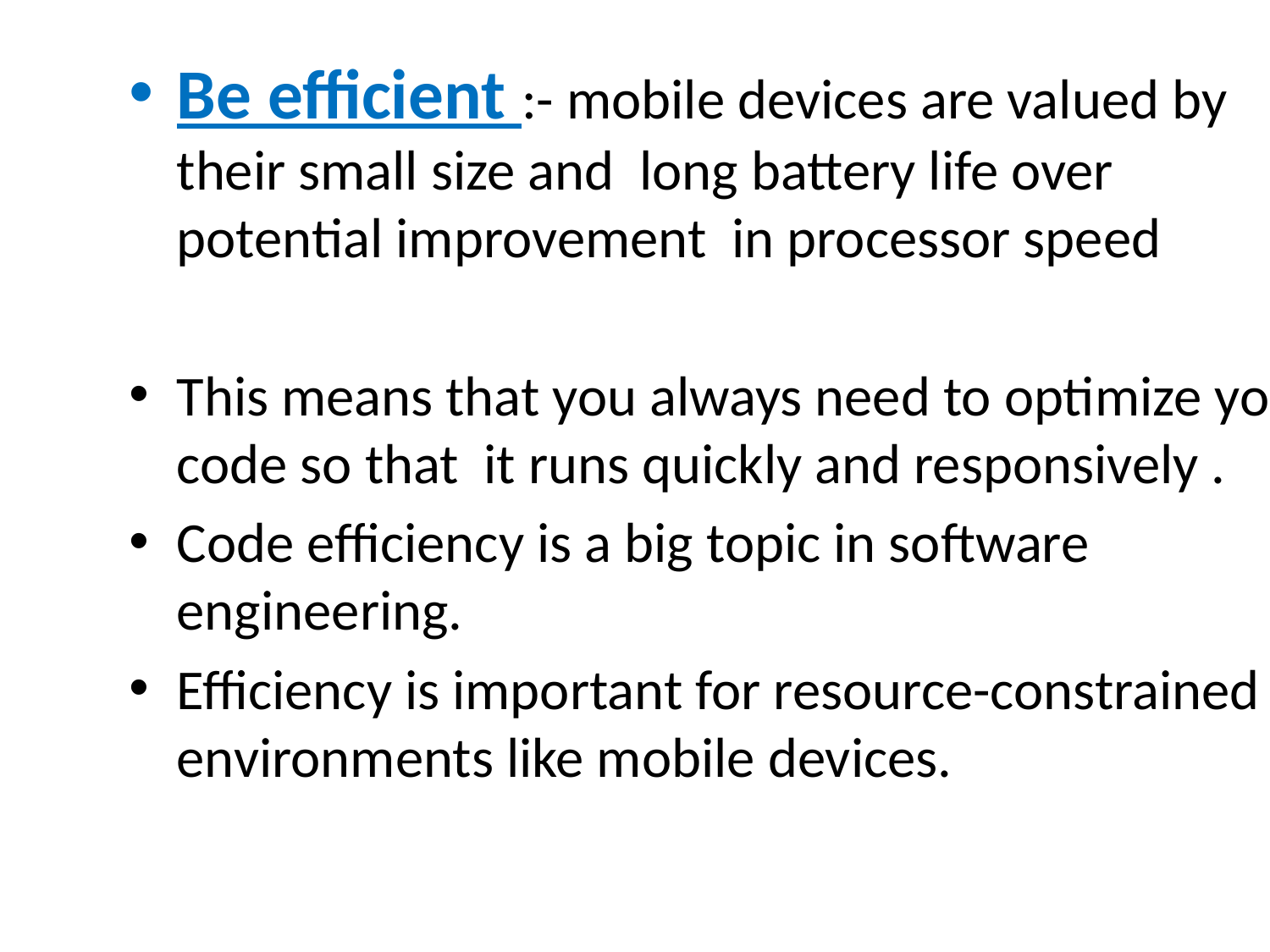

Be efficient :- mobile devices are valued by their small size and  long battery life over potential improvement  in processor speed

This means that you always need to optimize your code so that  it runs quickly and responsively .
Code efficiency is a big topic in software engineering.
Efficiency is important for resource-constrained environments like mobile devices.